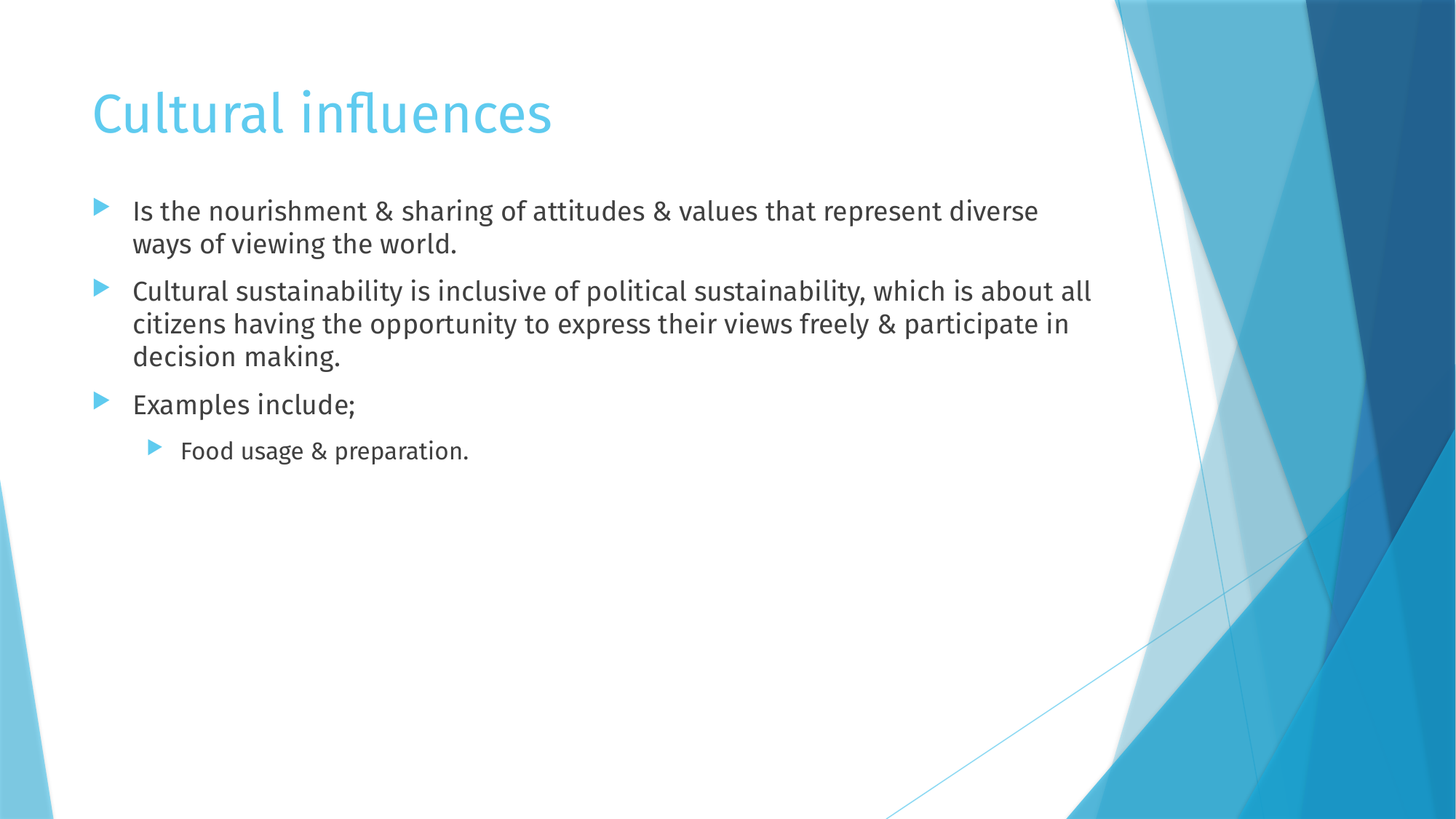

# Cultural influences
Is the nourishment & sharing of attitudes & values that represent diverse ways of viewing the world.
Cultural sustainability is inclusive of political sustainability, which is about all citizens having the opportunity to express their views freely & participate in decision making.
Examples include;
Food usage & preparation.